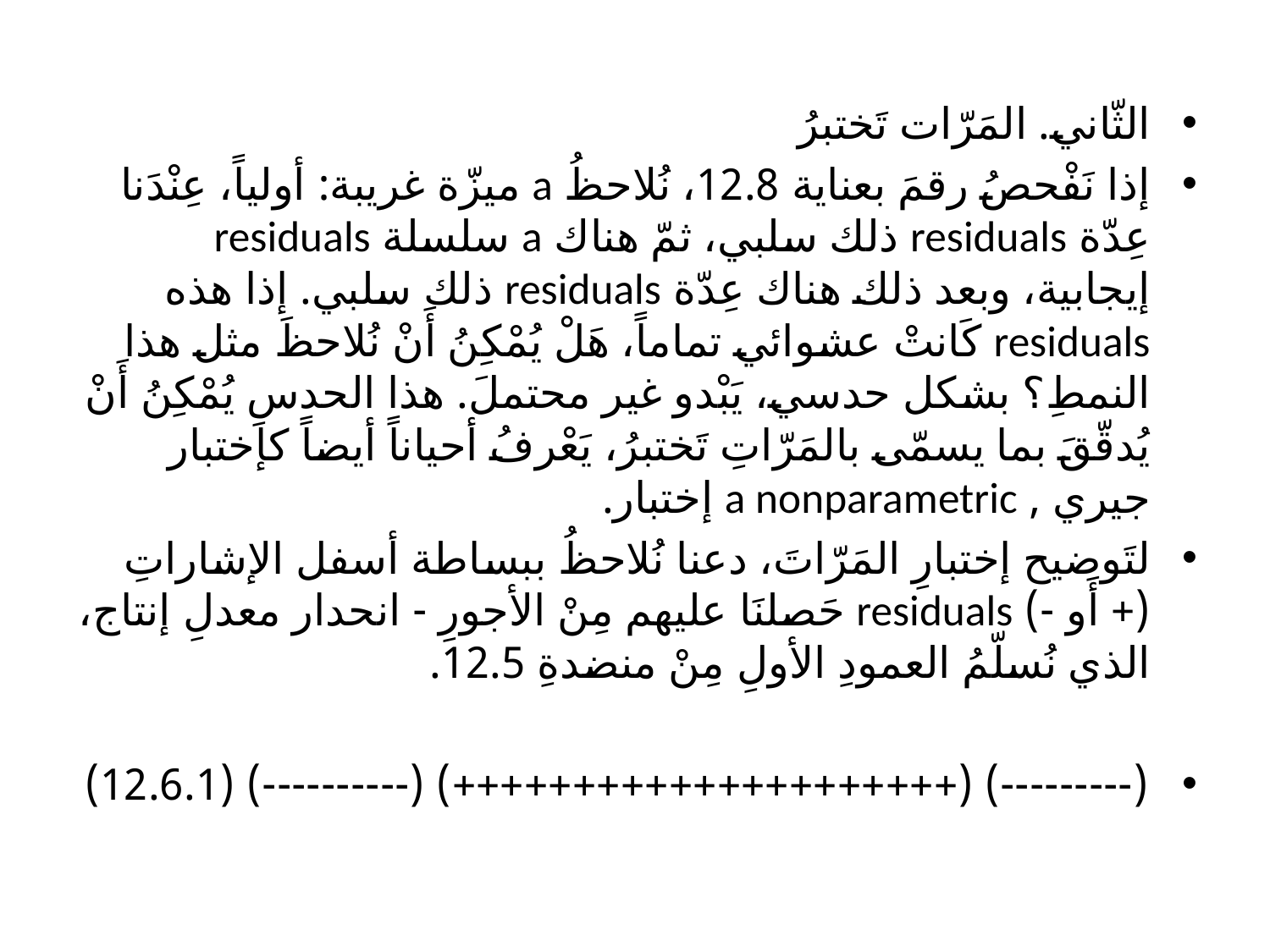

الثّاني. المَرّات تَختبرُ
إذا نَفْحصُ رقمَ بعناية 12.8، نُلاحظُ a ميزّة غريبة: أولياً، عِنْدَنا عِدّة residuals ذلك سلبي، ثمّ هناك a سلسلة residuals إيجابية، وبعد ذلك هناك عِدّة residuals ذلك سلبي. إذا هذه residuals كَانتْ عشوائي تماماً، هَلْ يُمْكِنُ أَنْ نُلاحظَ مثل هذا النمطِ؟ بشكل حدسي، يَبْدو غير محتملَ. هذا الحدسِ يُمْكِنُ أَنْ يُدقّقَ بما يسمّى بالمَرّاتِ تَختبرُ، يَعْرفُ أحياناً أيضاً كإختبار جيري , a nonparametric إختبار.
لتَوضيح إختبارِ المَرّاتَ، دعنا نُلاحظُ ببساطة أسفل الإشاراتِ (+ أَو -) residuals حَصلنَا عليهم مِنْ الأجورِ - انحدار معدلِ إنتاج، الذي نُسلّمُ العمودِ الأولِ مِنْ منضدةِ 12.5.

(---------) (+++++++++++++++++++++) (----------) (12.6.1)